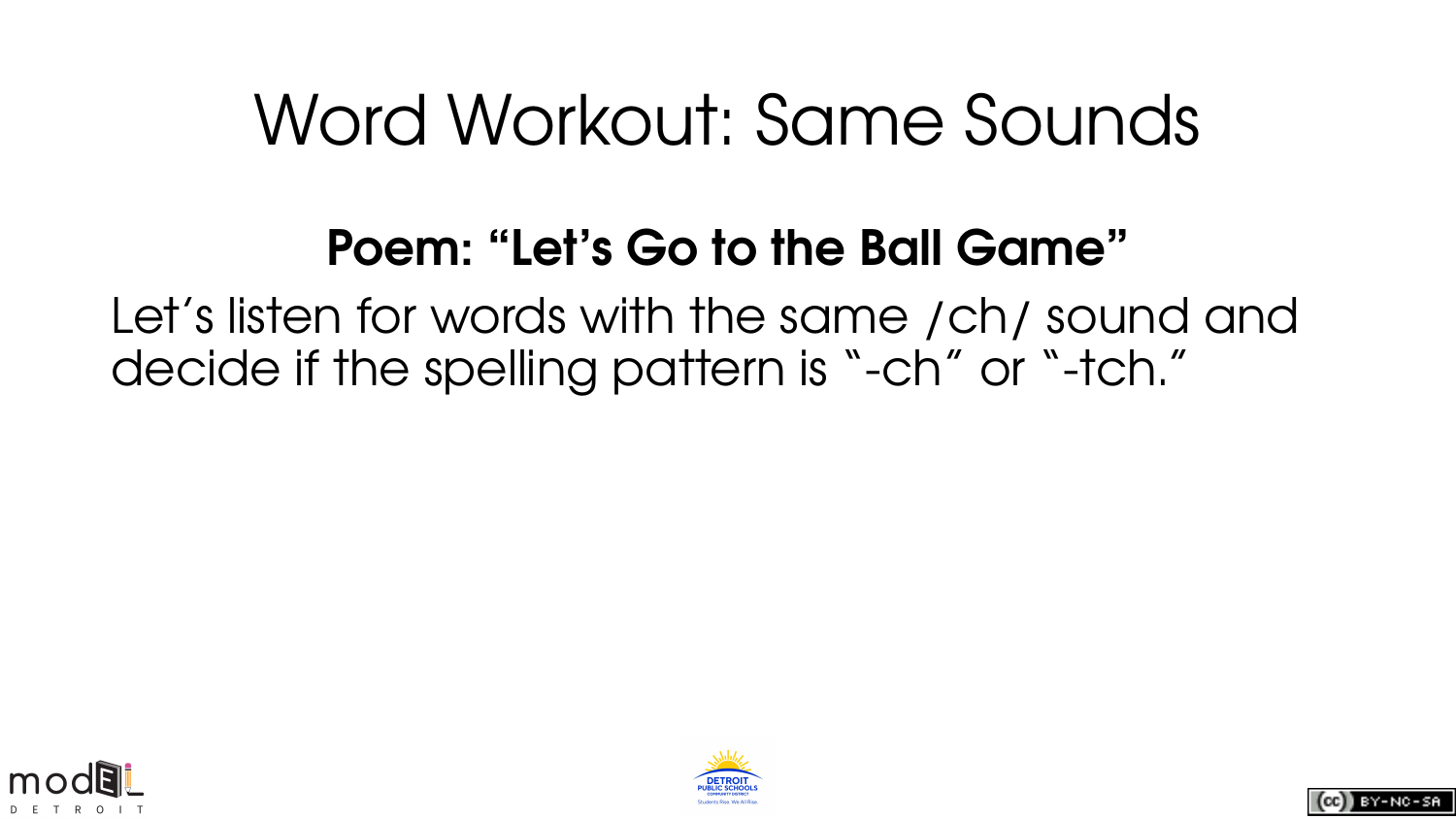

# Word Workout: Same Sounds
Poem: “Let’s Go to the Ball Game”
Let’s listen for words with the same /ch/ sound and decide if the spelling pattern is “-ch” or “-tch.”